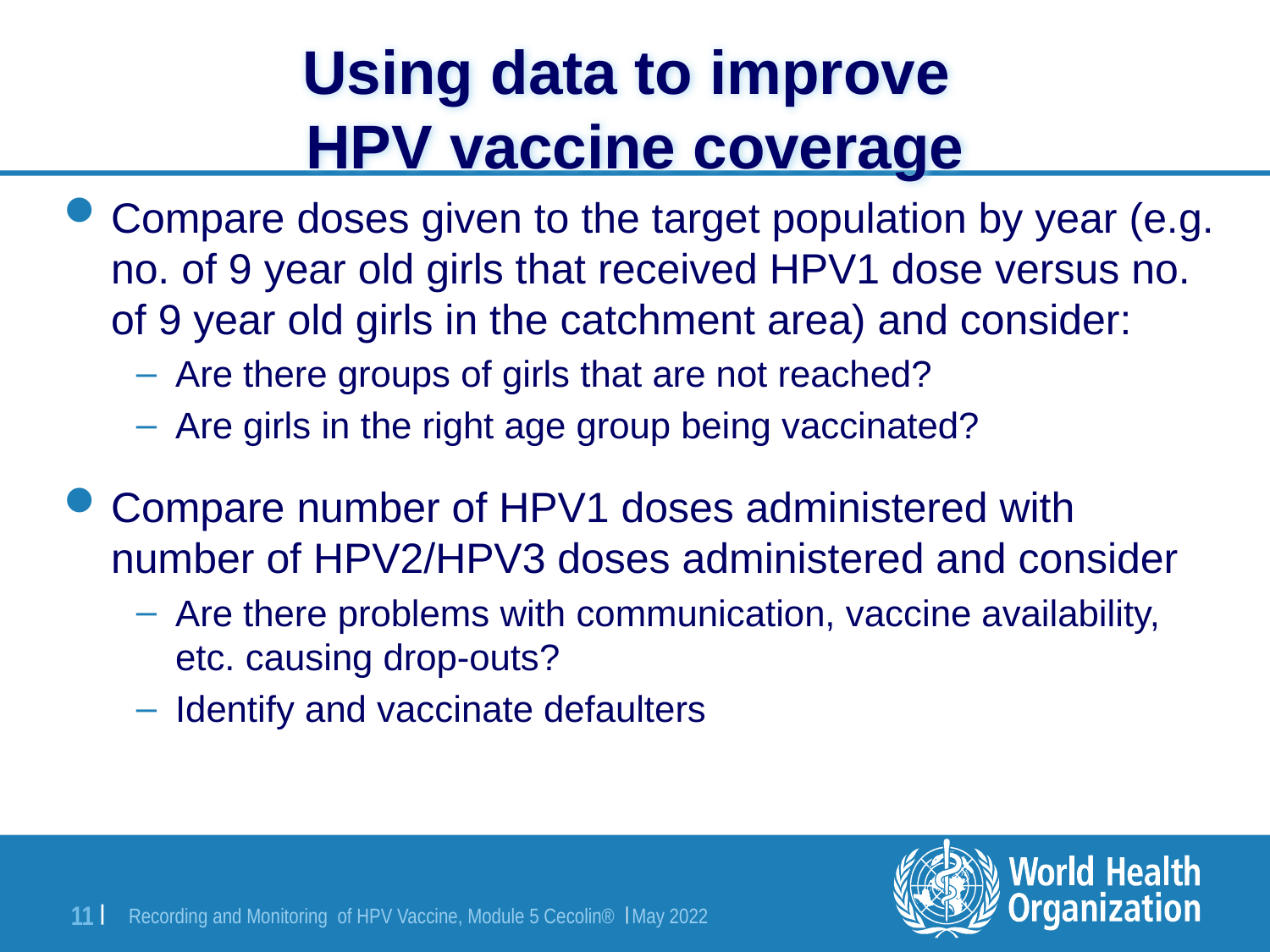

# Using data to improve HPV vaccine coverage
Compare doses given to the target population by year (e.g. no. of 9 year old girls that received HPV1 dose versus no. of 9 year old girls in the catchment area) and consider:
Are there groups of girls that are not reached?
Are girls in the right age group being vaccinated?
Compare number of HPV1 doses administered with number of HPV2/HPV3 doses administered and consider
Are there problems with communication, vaccine availability, etc. causing drop-outs?
Identify and vaccinate defaulters